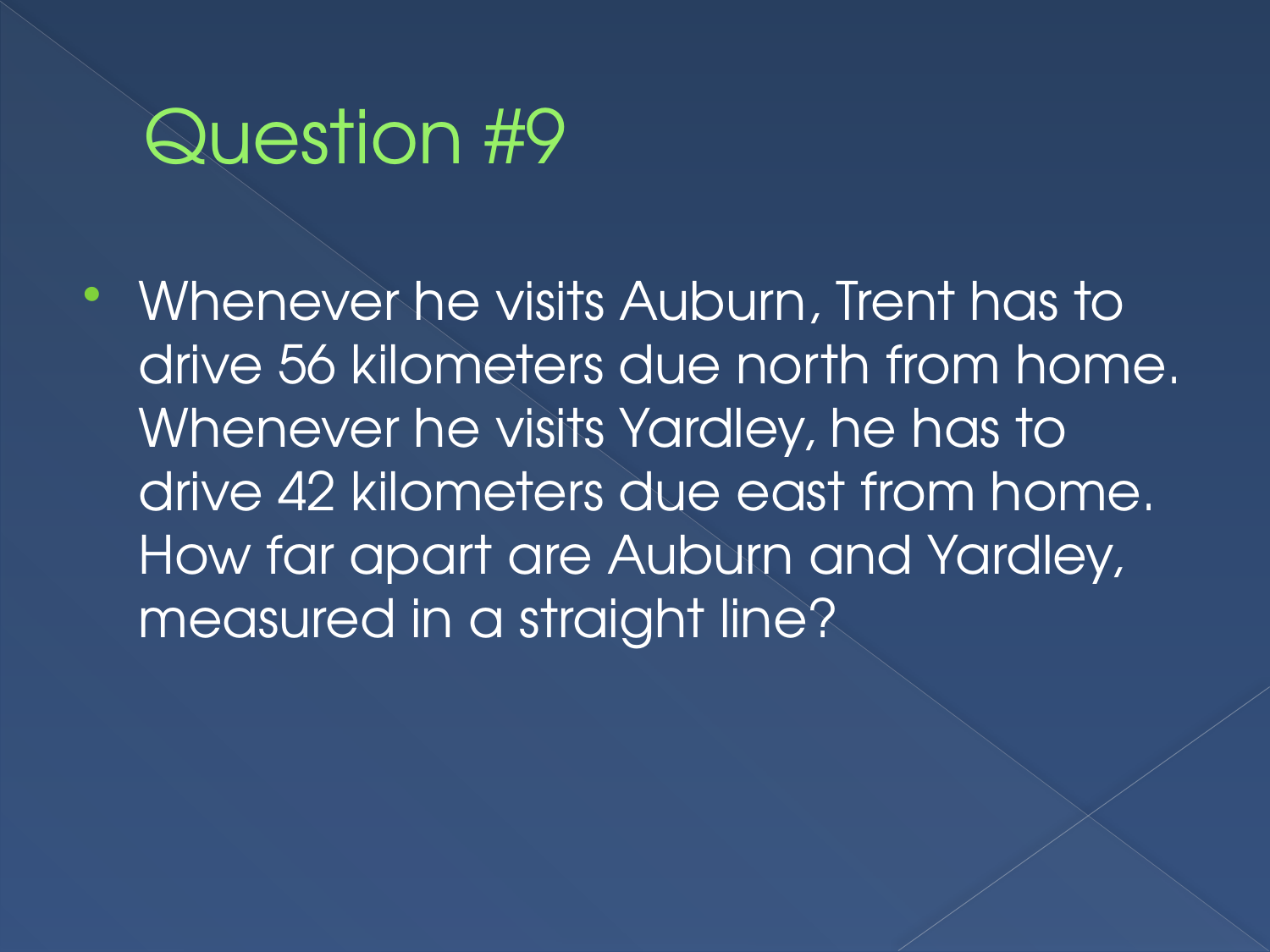

# Question #9
Whenever he visits Auburn, Trent has to drive 56 kilometers due north from home. Whenever he visits Yardley, he has to drive 42 kilometers due east from home. How far apart are Auburn and Yardley, measured in a straight line?